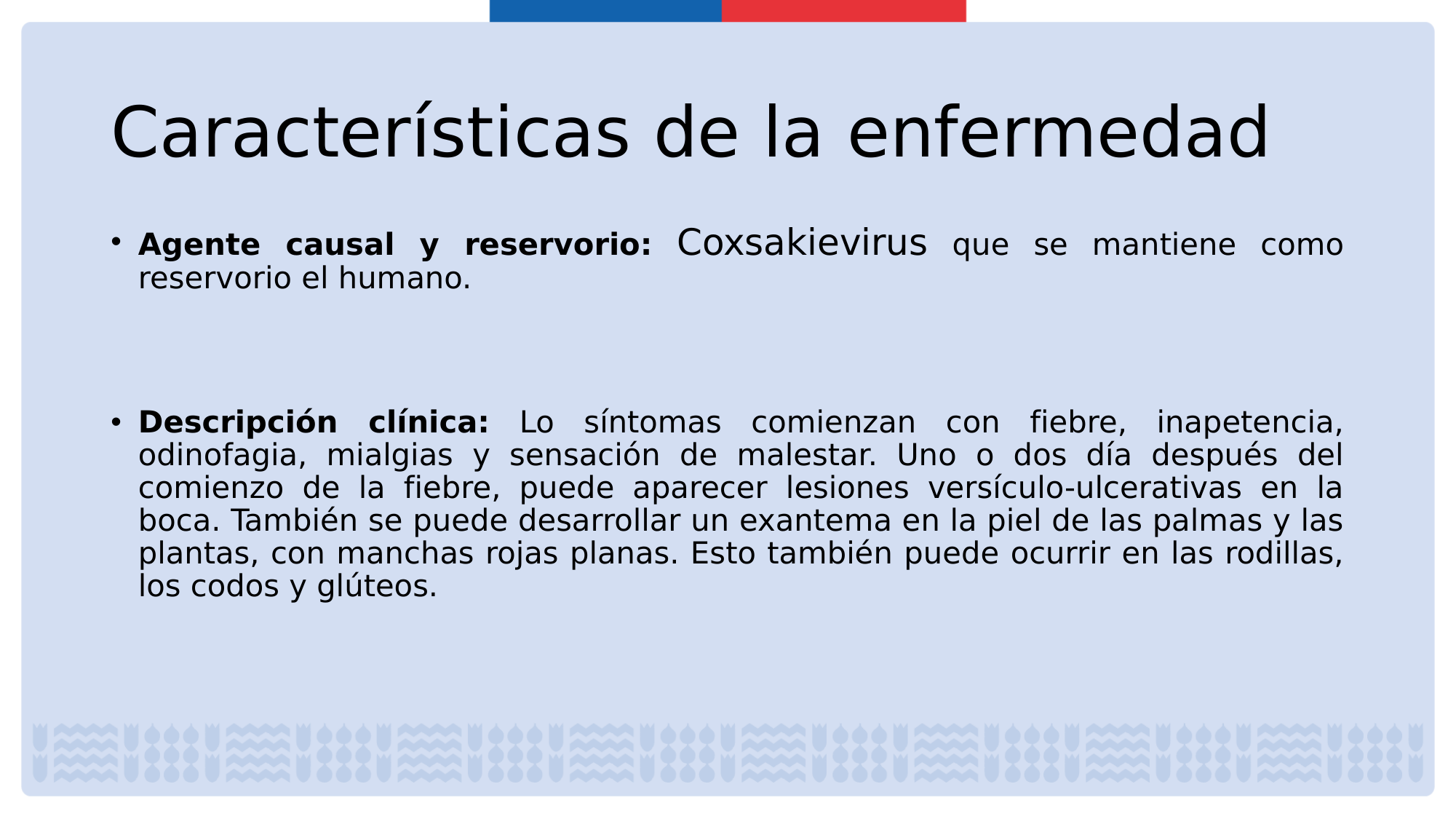

# Características de la enfermedad
Agente causal y reservorio: Coxsakievirus que se mantiene como reservorio el humano.

Descripción clínica: Lo síntomas comienzan con fiebre, inapetencia, odinofagia, mialgias y sensación de malestar. Uno o dos día después del comienzo de la fiebre, puede aparecer lesiones versículo-ulcerativas en la boca. También se puede desarrollar un exantema en la piel de las palmas y las plantas, con manchas rojas planas. Esto también puede ocurrir en las rodillas, los codos y glúteos.